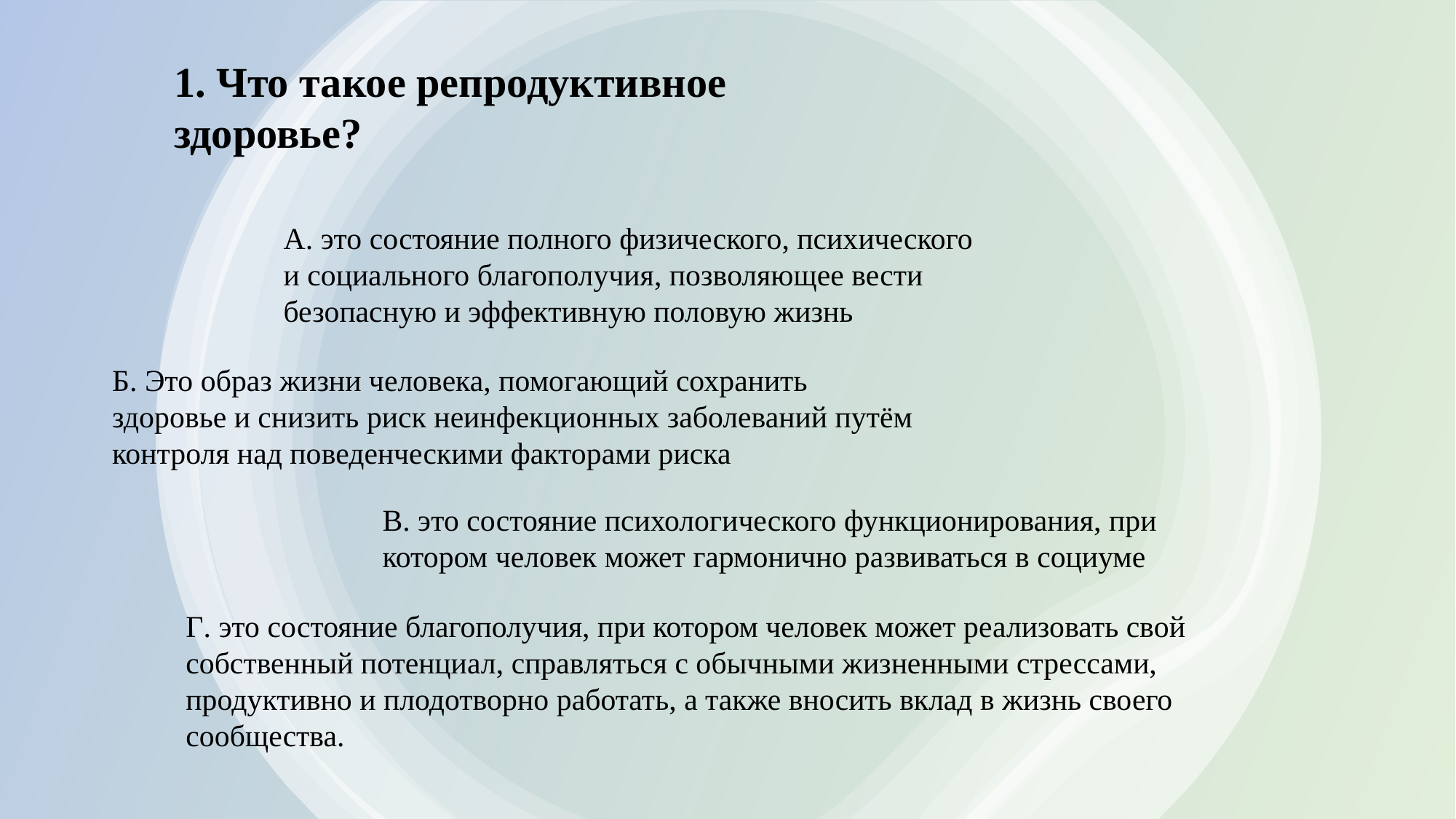

1. Что такое репродуктивное здоровье?
А. это состояние полного физического, психического и социального благополучия, позволяющее вести безопасную и эффективную половую жизнь
Б. Это образ жизни человека, помогающий сохранить здоровье и снизить риск неинфекционных заболеваний путём контроля над поведенческими факторами риска
В. это состояние психологического функционирования, при котором человек может гармонично развиваться в социуме
Г. это состояние благополучия, при котором человек может реализовать свой собственный потенциал, справляться с обычными жизненными стрессами, продуктивно и плодотворно работать, а также вносить вклад в жизнь своего сообщества.